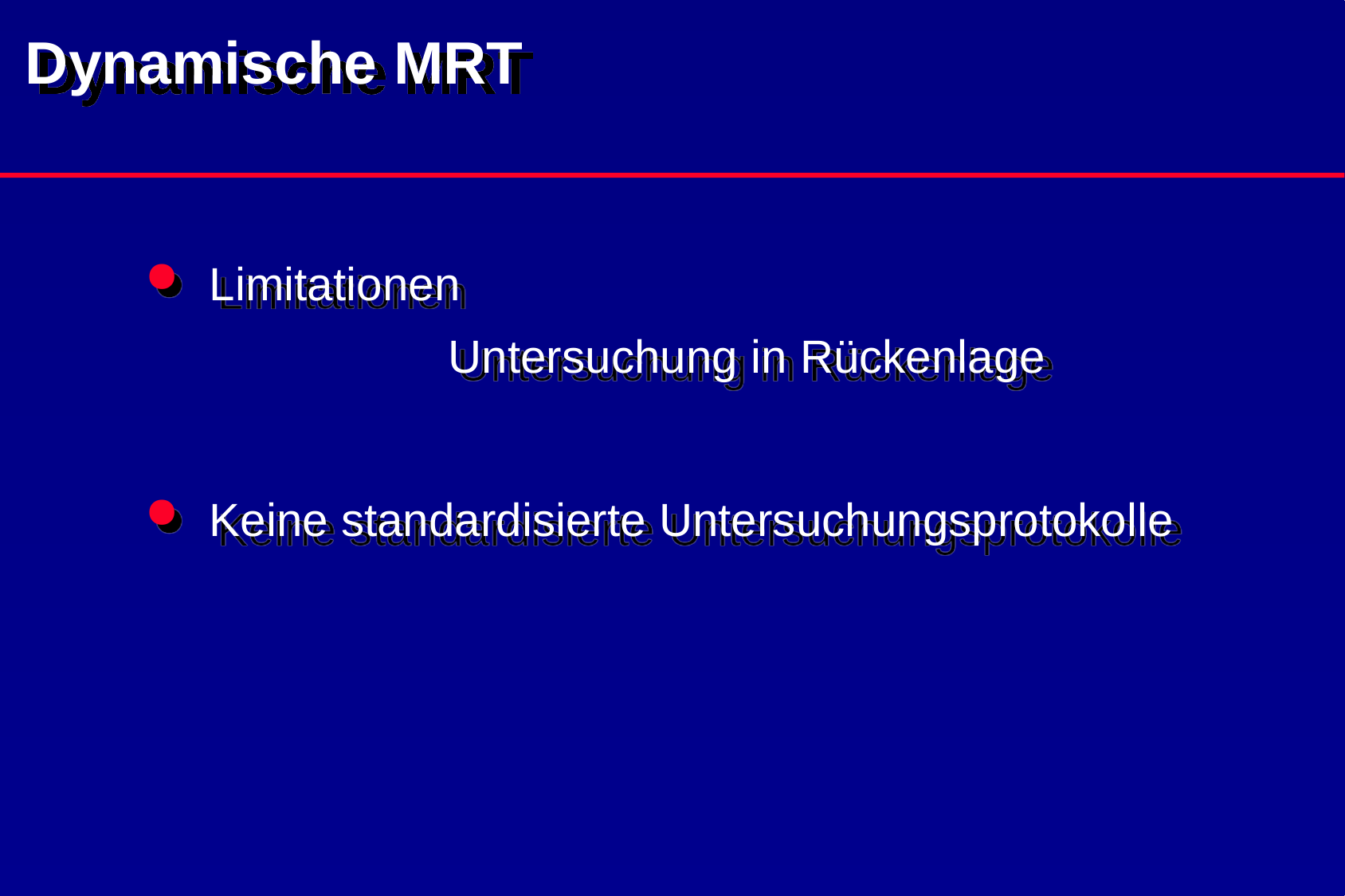

# Dynamische MRT

Limitationen                                                                      	Untersuchung in Rückenlage
Keine standardisierte Untersuchungsprotokolle